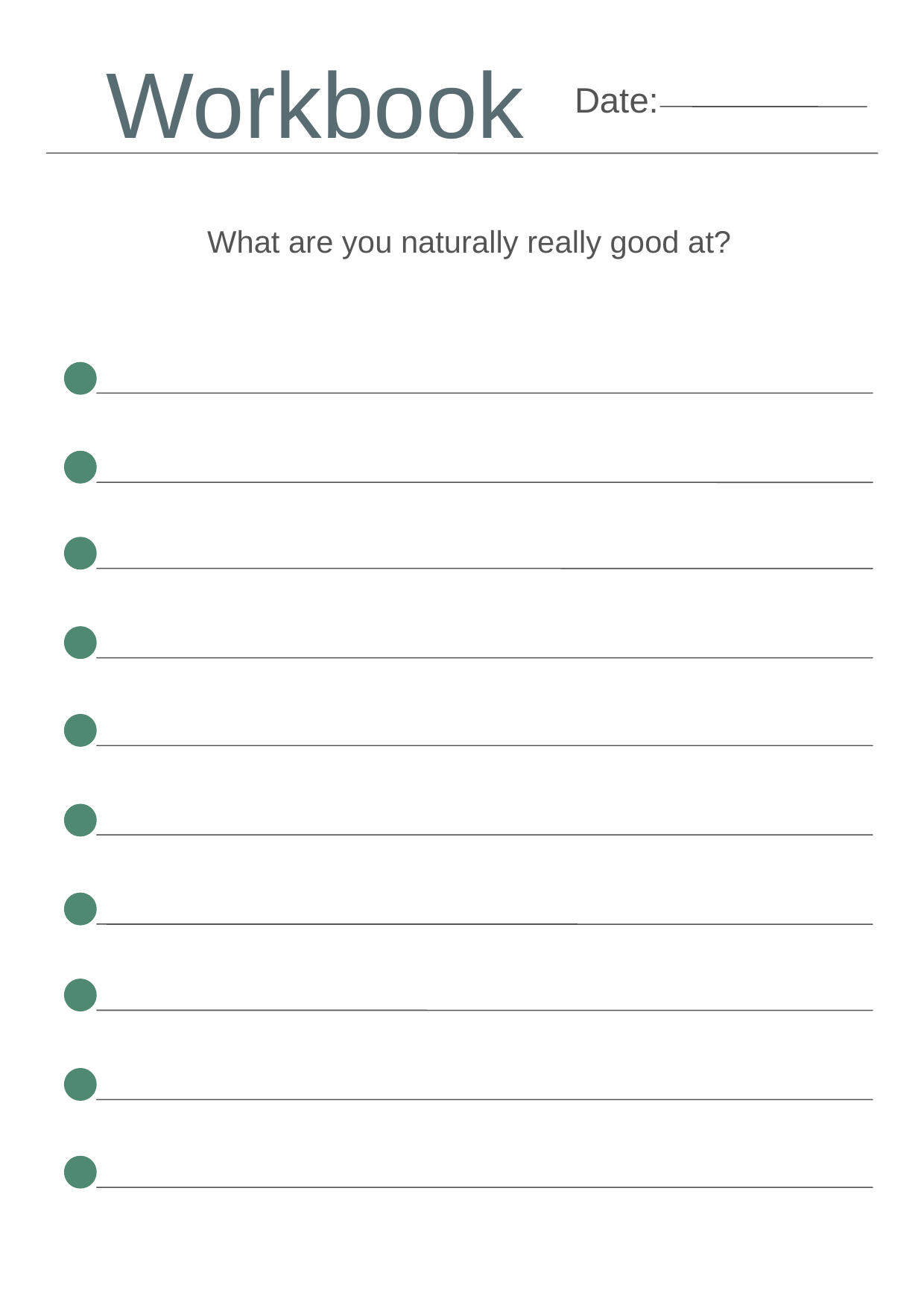

Workbook
Date:

What are you naturally really good at?